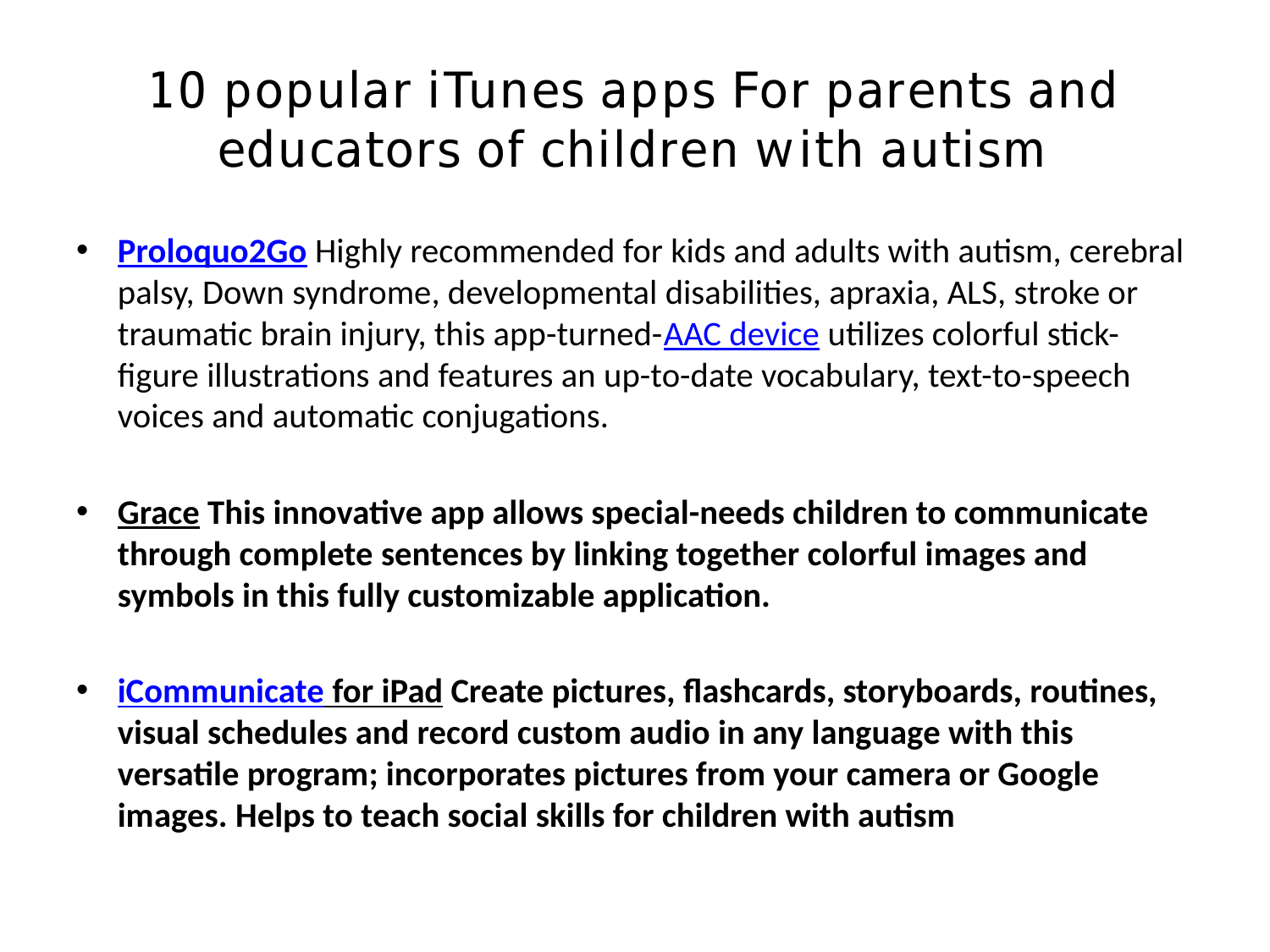

# 10 popular iTunes apps For parents and educators of children with autism
Proloquo2Go Highly recommended for kids and adults with autism, cerebral palsy, Down syndrome, developmental disabilities, apraxia, ALS, stroke or traumatic brain injury, this app-turned-AAC device utilizes colorful stick-figure illustrations and features an up-to-date vocabulary, text-to-speech voices and automatic conjugations.

Grace This innovative app allows special-needs children to communicate through complete sentences by linking together colorful images and symbols in this fully customizable application.

iCommunicate for iPad Create pictures, flashcards, storyboards, routines, visual schedules and record custom audio in any language with this versatile program; incorporates pictures from your camera or Google images. Helps to teach social skills for children with autism